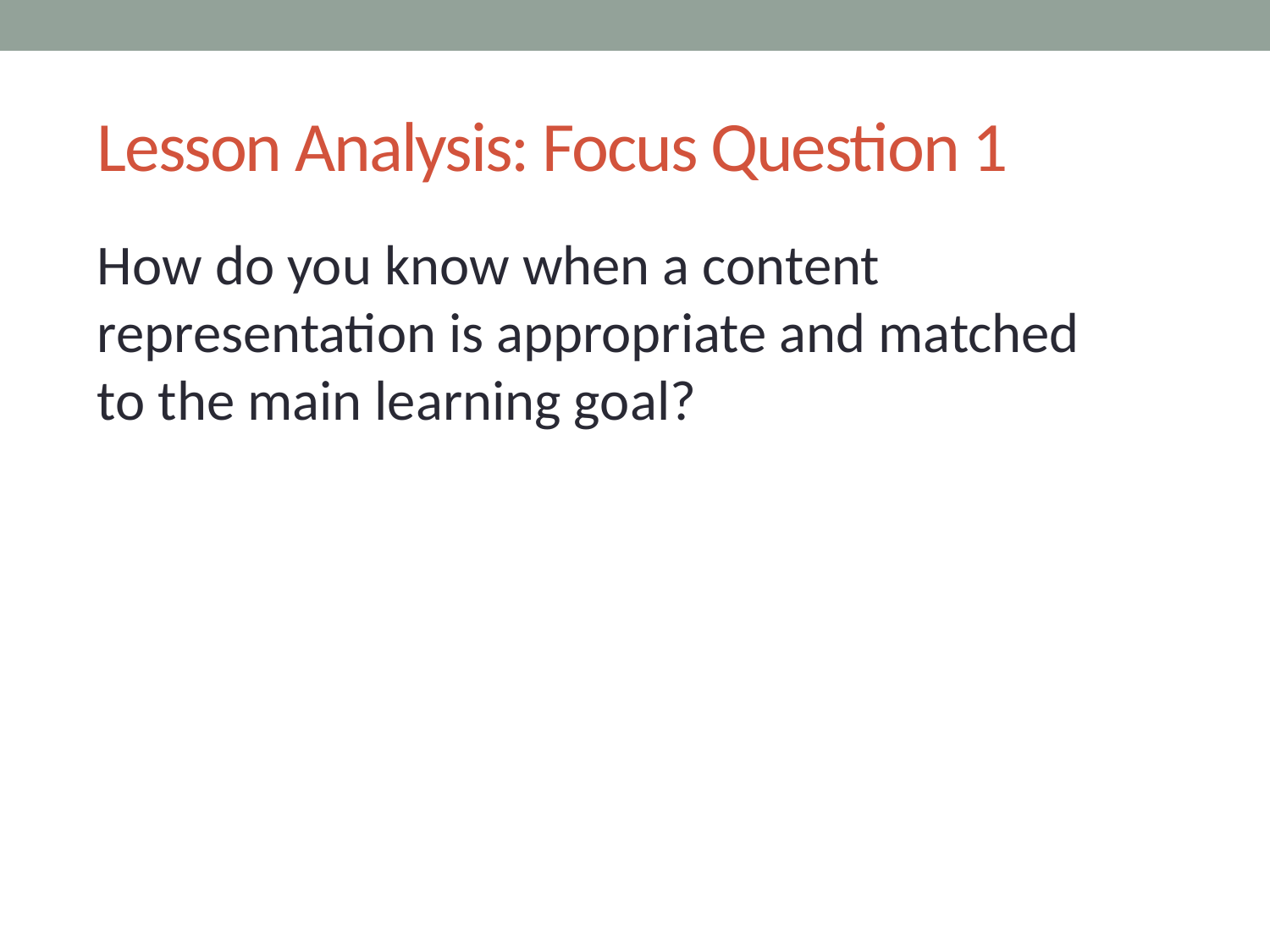

# Lesson Analysis: Focus Question 1
How do you know when a content representation is appropriate and matched
to the main learning goal?